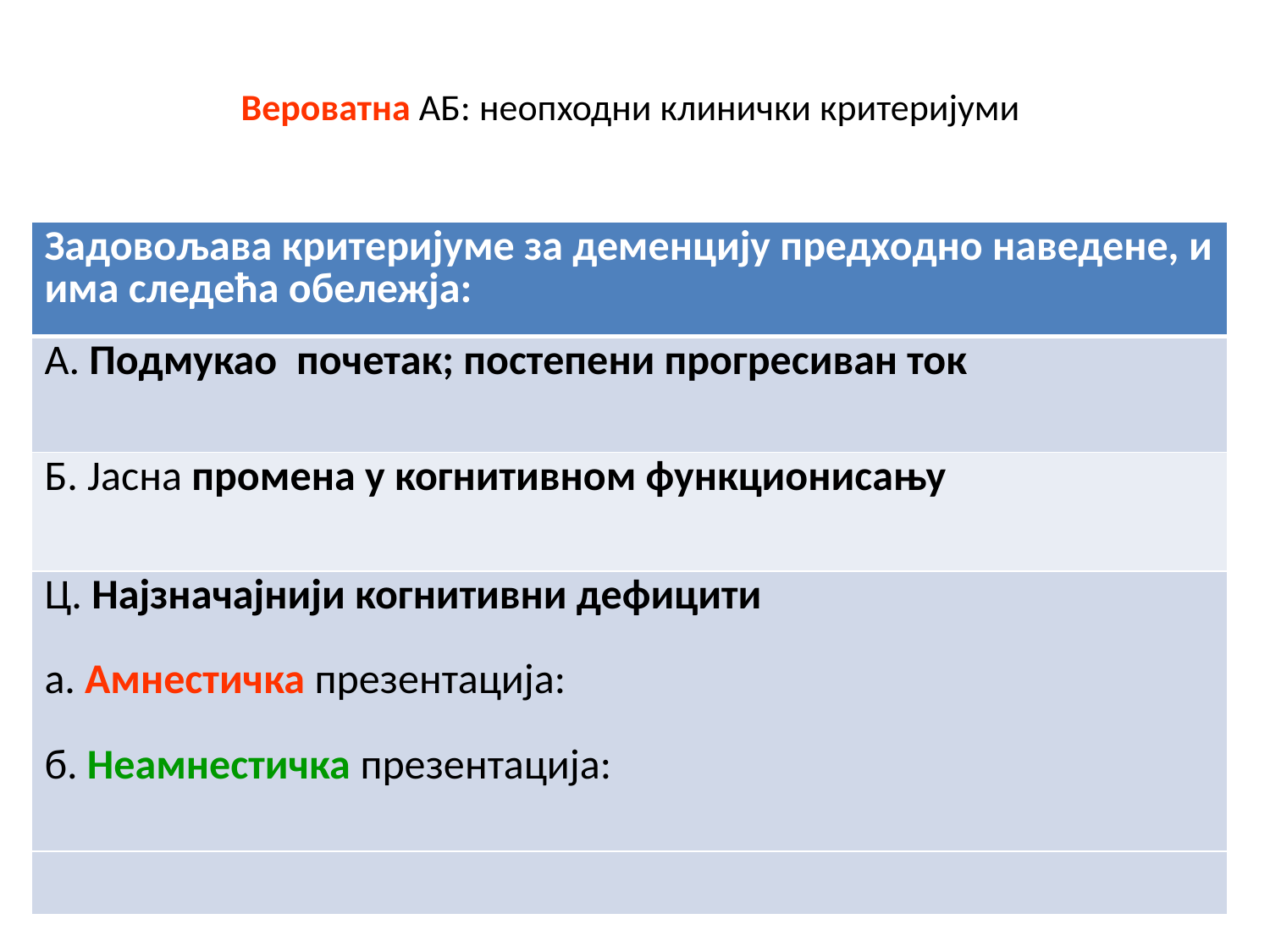

Вероватна АБ: неопходни клинички критеријуми
| Задовољава критеријуме за деменцију предходно наведене, и има следећа обележја: |
| --- |
| А. Подмукао почетак; постепени прогресиван ток |
| Б. Јасна промена у когнитивном функционисању |
| Ц. Најзначајнији когнитивни дефицити а. Амнестичка презентација: б. Неамнестичка презентација: |
|  |